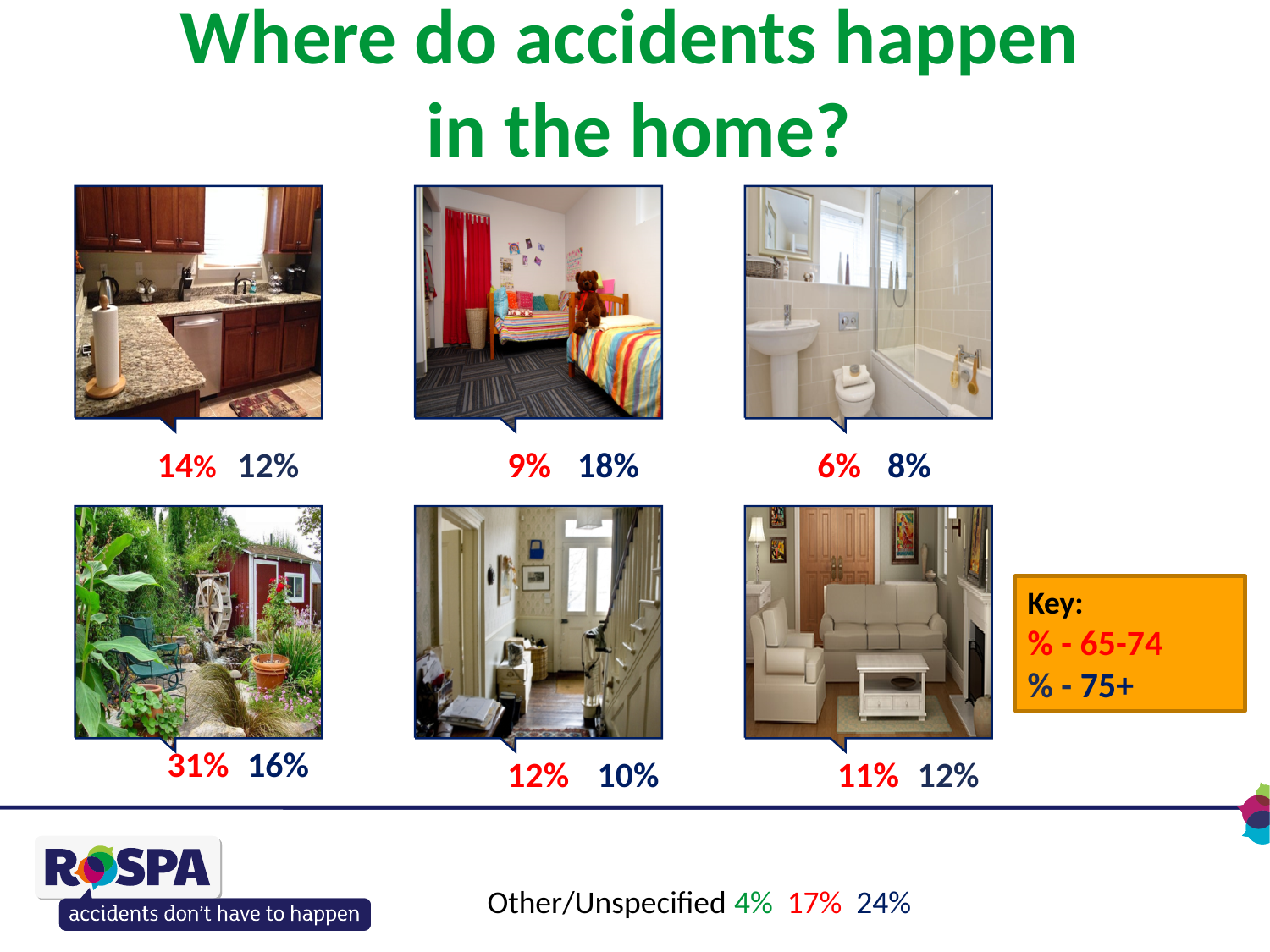

# Where do accidents happen in the home?

14%
12%
9%
18%
6%
8%

Key:
% - 65-74
% - 75+
31%
16%
12%
10%
11%
12%
Other/Unspecified 4%  17%  24%